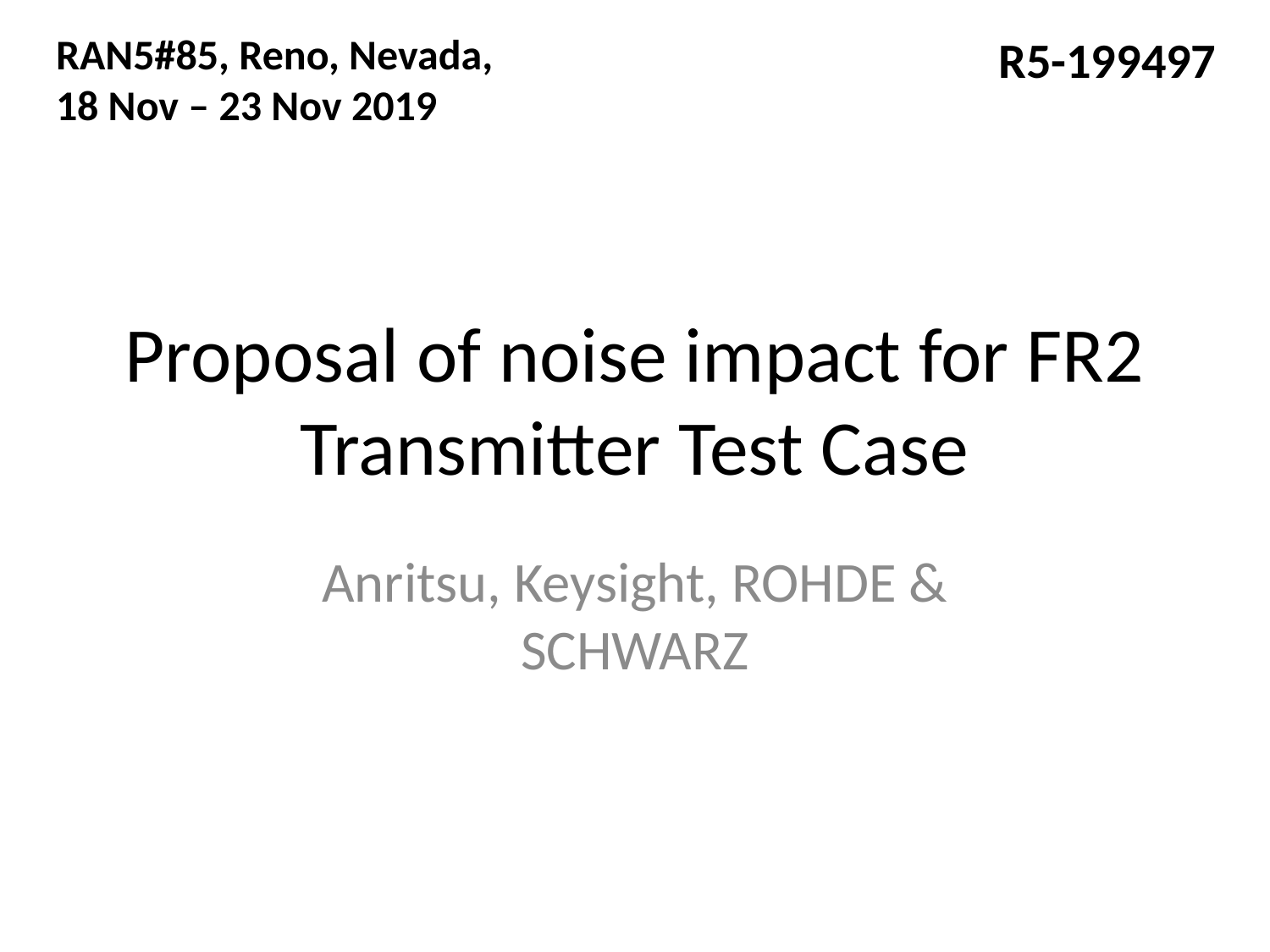

RAN5#85, Reno, Nevada,
18 Nov – 23 Nov 2019
R5-199497
# Proposal of noise impact for FR2 Transmitter Test Case
Anritsu, Keysight, ROHDE & SCHWARZ